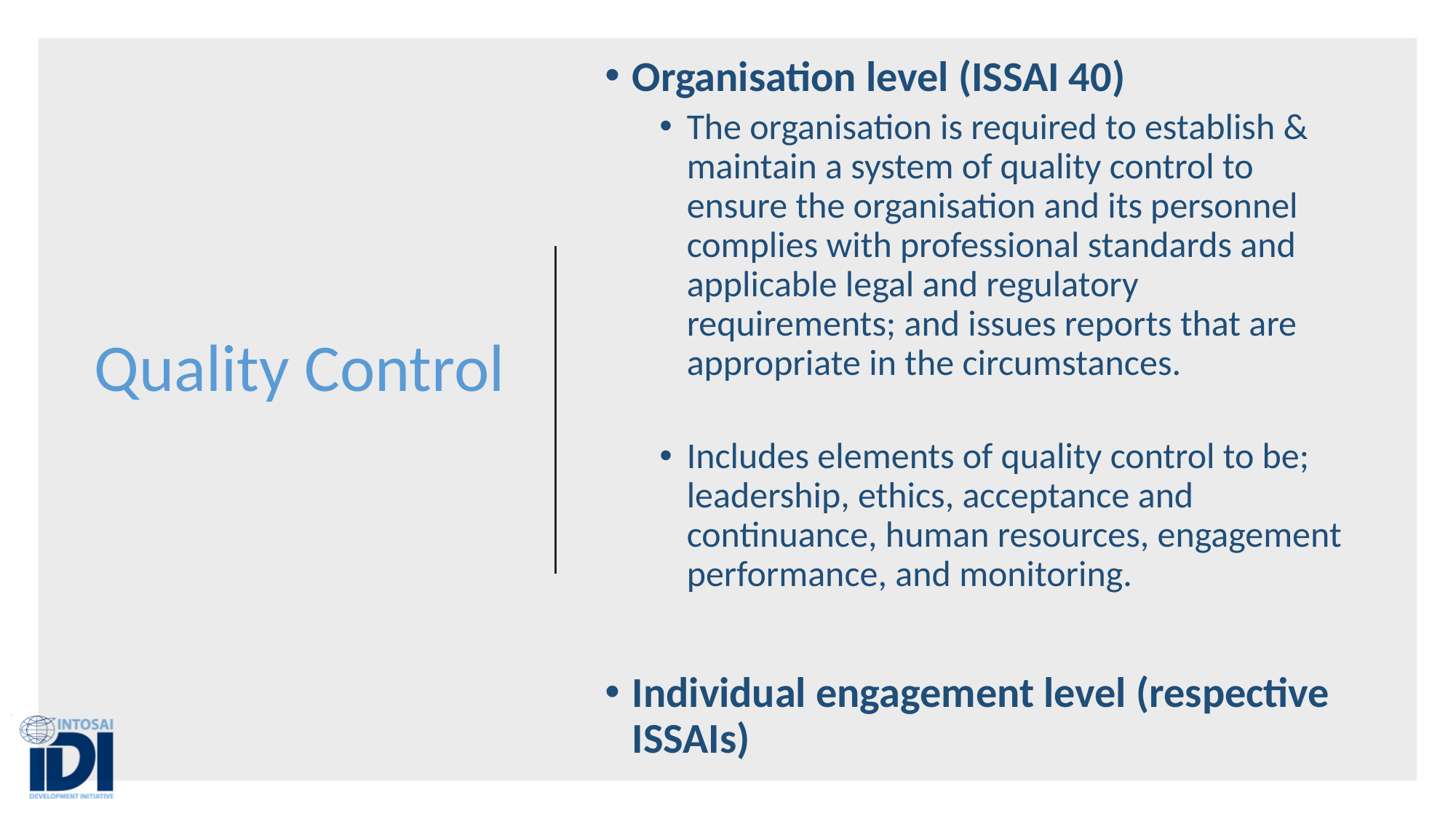

Organisation level (ISSAI 40)
The organisation is required to establish & maintain a system of quality control to ensure the organisation and its personnel complies with professional standards and applicable legal and regulatory requirements; and issues reports that are appropriate in the circumstances.

Includes elements of quality control to be; leadership, ethics, acceptance and continuance, human resources, engagement performance, and monitoring.

Individual engagement level (respective ISSAIs)
# Quality Control